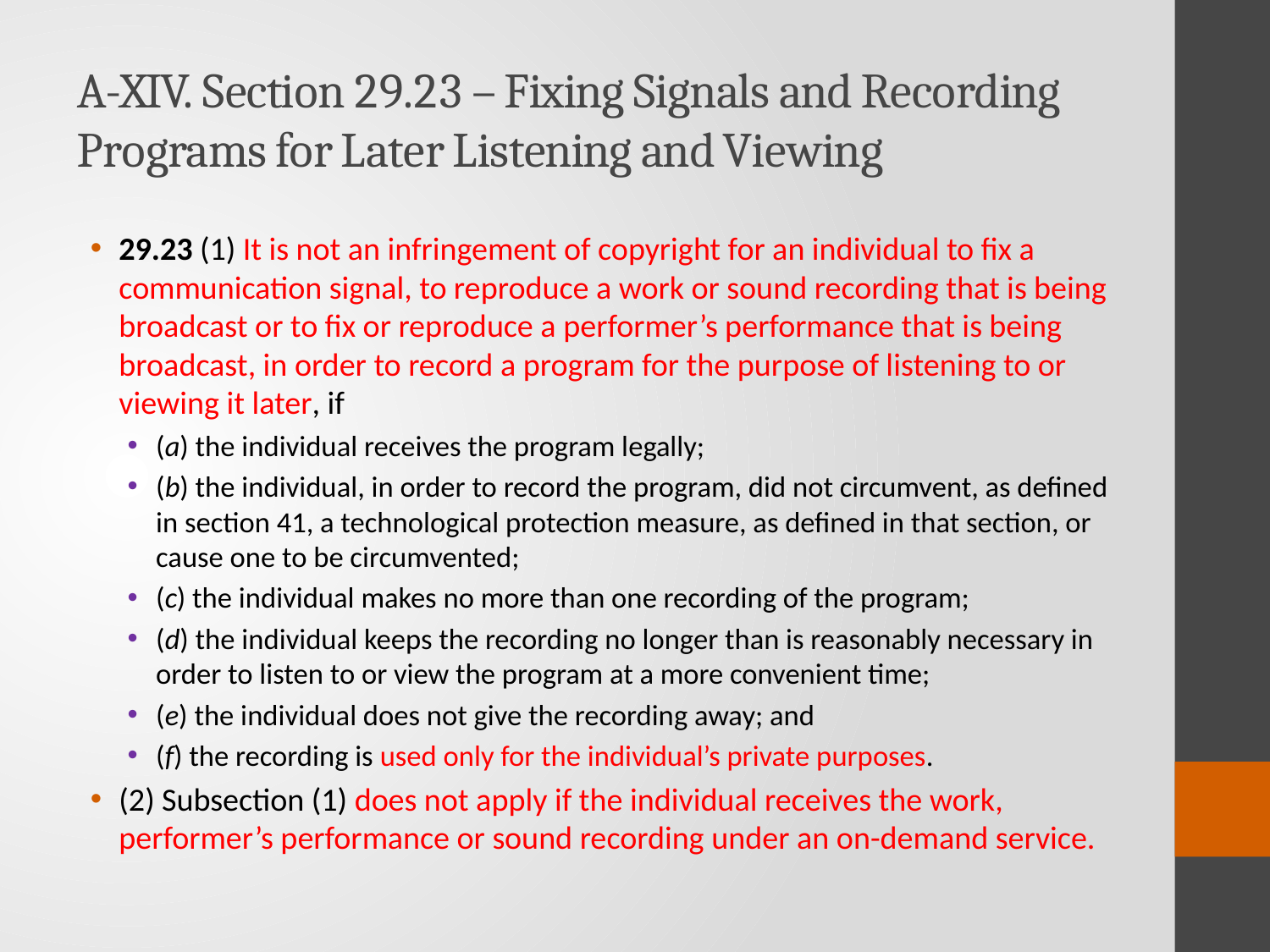

# A-XIV. Section 29.23 – Fixing Signals and Recording Programs for Later Listening and Viewing
29.23 (1) It is not an infringement of copyright for an individual to fix a communication signal, to reproduce a work or sound recording that is being broadcast or to fix or reproduce a performer’s performance that is being broadcast, in order to record a program for the purpose of listening to or viewing it later, if
(a) the individual receives the program legally;
(b) the individual, in order to record the program, did not circumvent, as defined in section 41, a technological protection measure, as defined in that section, or cause one to be circumvented;
(c) the individual makes no more than one recording of the program;
(d) the individual keeps the recording no longer than is reasonably necessary in order to listen to or view the program at a more convenient time;
(e) the individual does not give the recording away; and
(f) the recording is used only for the individual’s private purposes.
(2) Subsection (1) does not apply if the individual receives the work, performer’s performance or sound recording under an on-demand service.